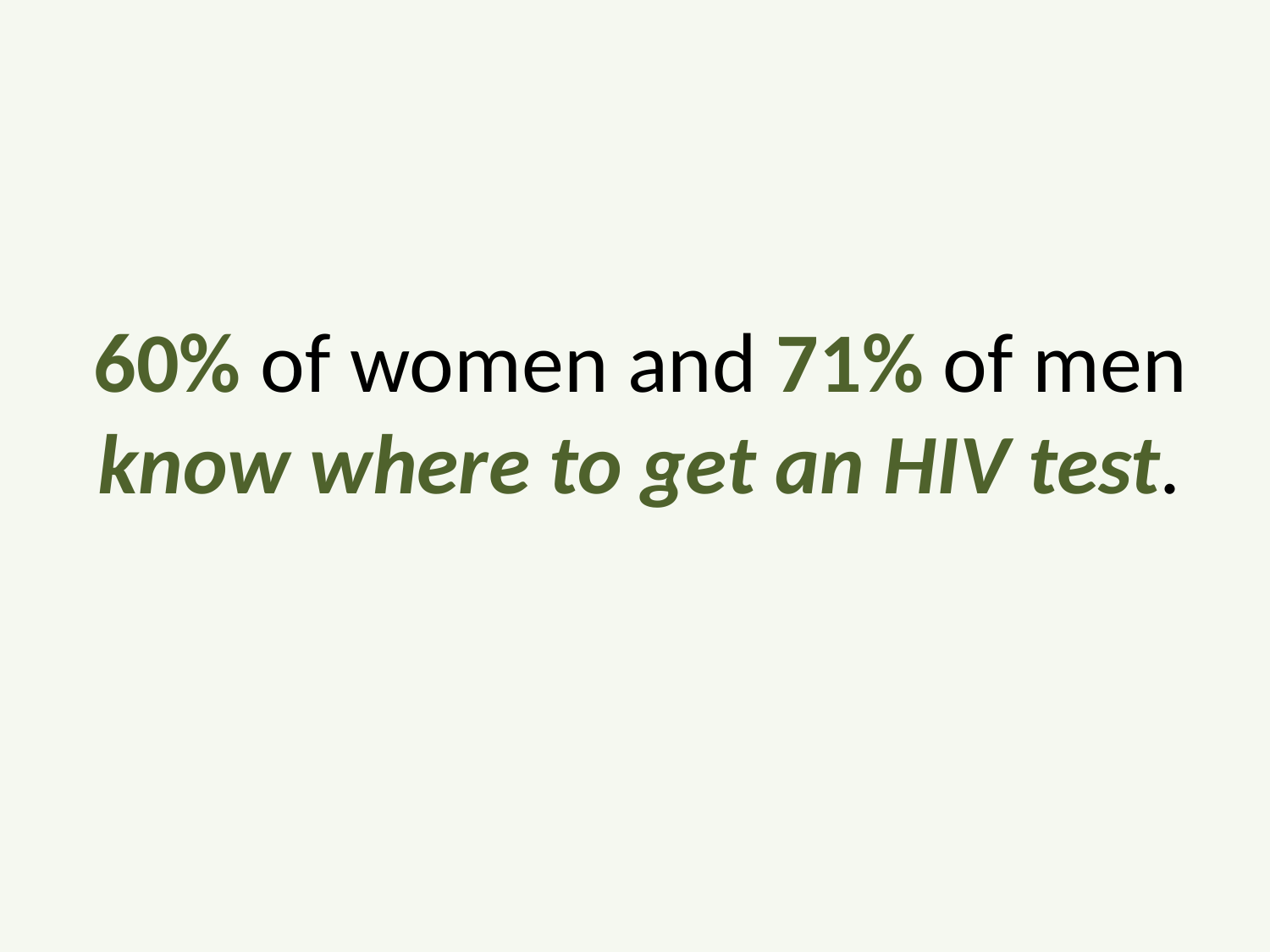

# 60% of women and 71% of men know where to get an HIV test.